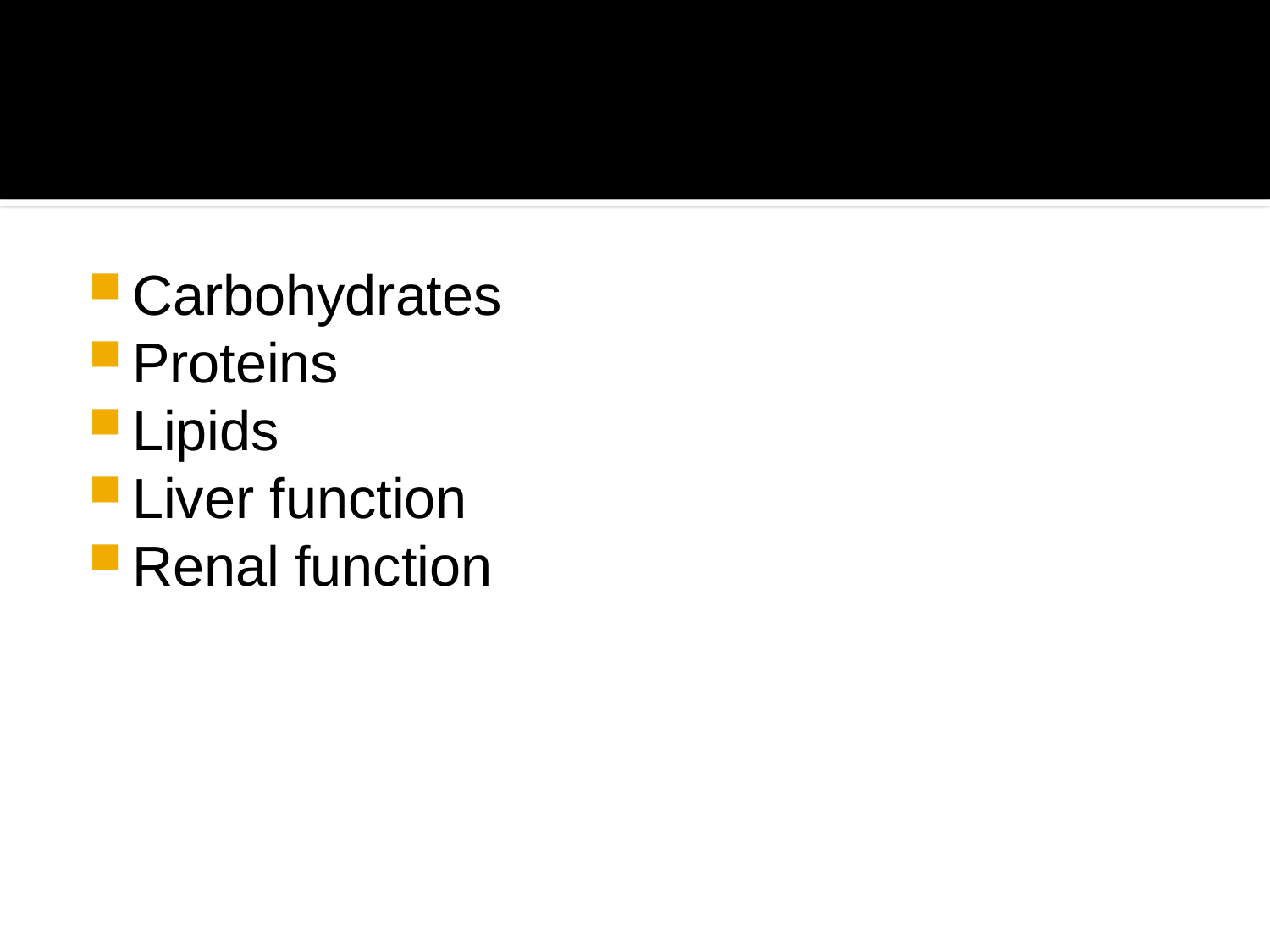

#
Carbohydrates
Proteins
Lipids
Liver function
Renal function